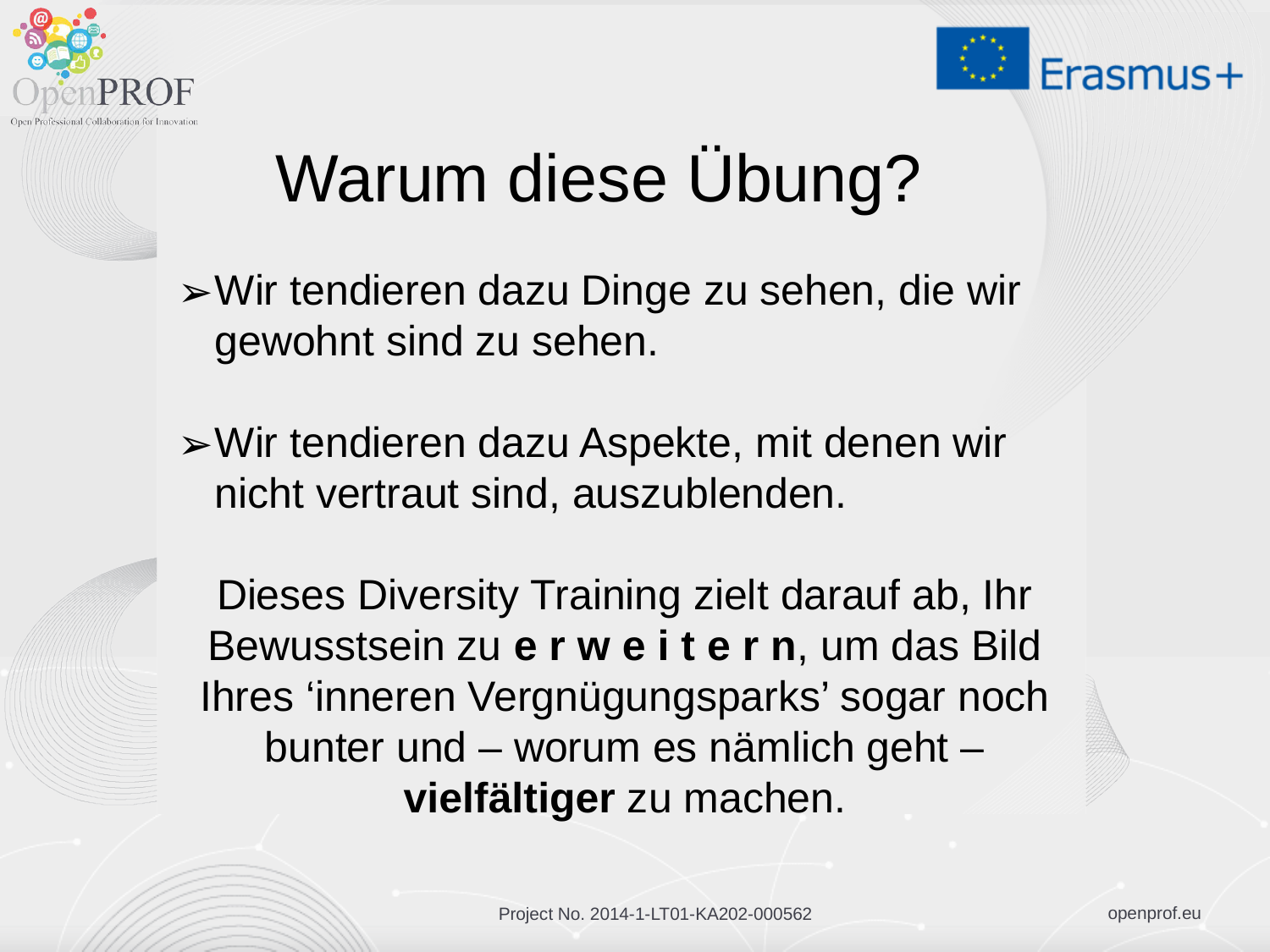

# Warum diese Übung?
Wir tendieren dazu Dinge zu sehen, die wir gewohnt sind zu sehen.

Wir tendieren dazu Aspekte, mit denen wir nicht vertraut sind, auszublenden.

Dieses Diversity Training zielt darauf ab, Ihr Bewusstsein zu e r w e i t e r n, um das Bild Ihres ‘inneren Vergnügungsparks’ sogar noch bunter und – worum es nämlich geht – vielfältiger zu machen.